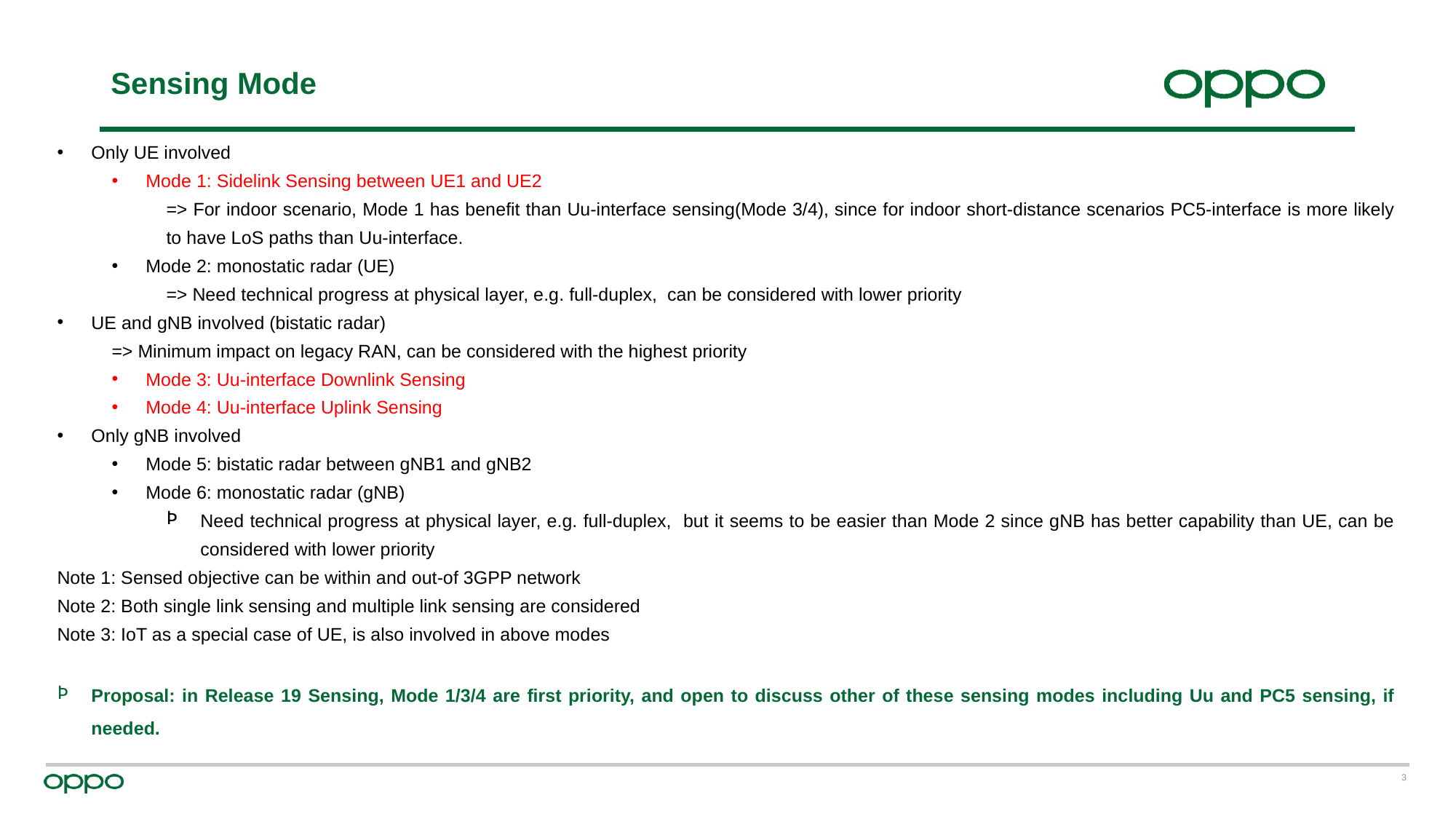

2022/2/4
# Sensing Mode
Only UE involved
Mode 1: Sidelink Sensing between UE1 and UE2
=> For indoor scenario, Mode 1 has benefit than Uu-interface sensing(Mode 3/4), since for indoor short-distance scenarios PC5-interface is more likely to have LoS paths than Uu-interface.
Mode 2: monostatic radar (UE)
=> Need technical progress at physical layer, e.g. full-duplex,  can be considered with lower priority
UE and gNB involved (bistatic radar)
=> Minimum impact on legacy RAN, can be considered with the highest priority
Mode 3: Uu-interface Downlink Sensing
Mode 4: Uu-interface Uplink Sensing
Only gNB involved
Mode 5: bistatic radar between gNB1 and gNB2
Mode 6: monostatic radar (gNB)
Need technical progress at physical layer, e.g. full-duplex,  but it seems to be easier than Mode 2 since gNB has better capability than UE, can be considered with lower priority
Note 1: Sensed objective can be within and out-of 3GPP network
Note 2: Both single link sensing and multiple link sensing are considered
Note 3: IoT as a special case of UE, is also involved in above modes

Proposal: in Release 19 Sensing, Mode 1/3/4 are first priority, and open to discuss other of these sensing modes including Uu and PC5 sensing, if needed.